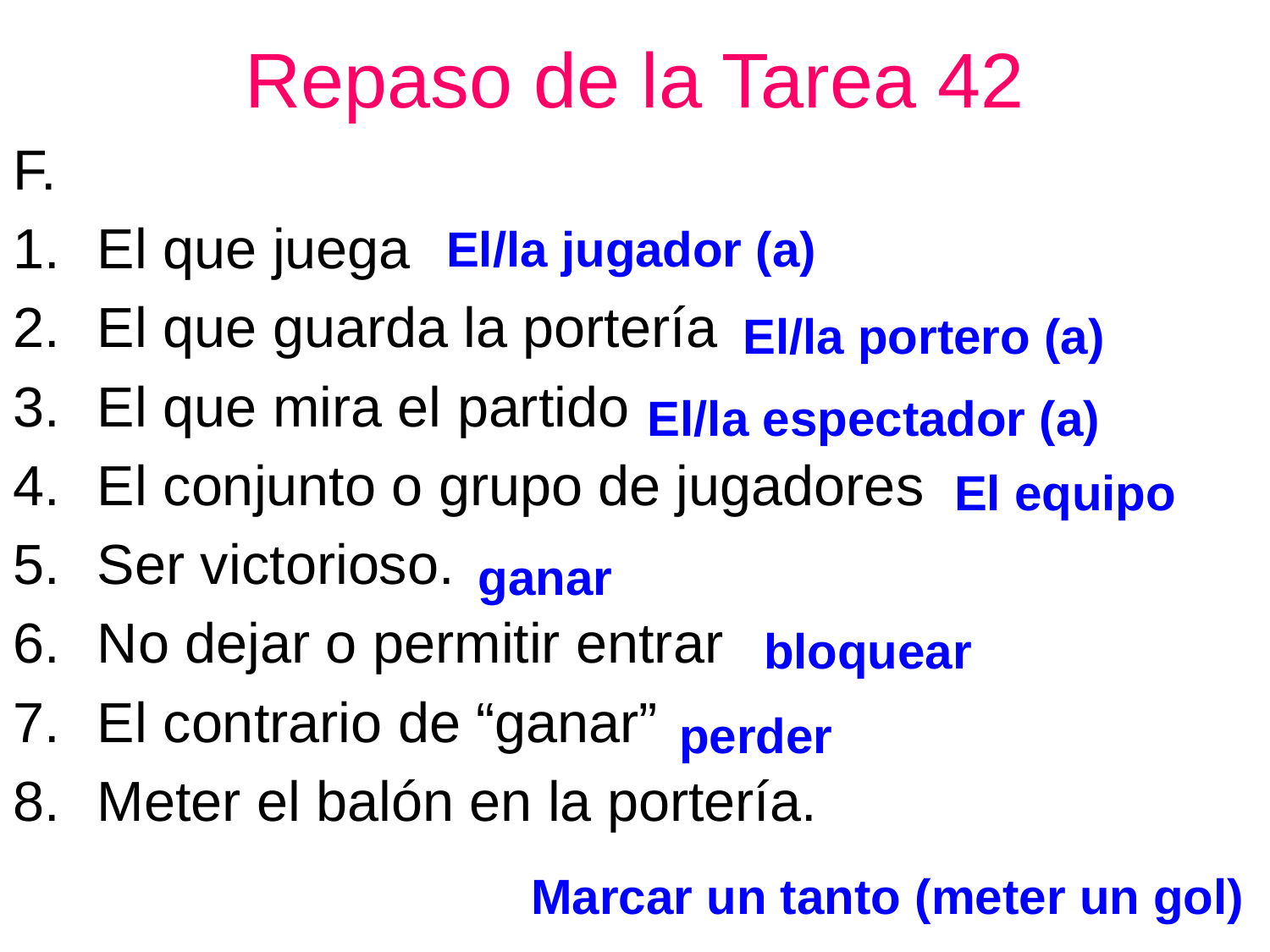

# Repaso de la Tarea 42
F.
El que juega
El que guarda la portería
El que mira el partido
El conjunto o grupo de jugadores
Ser victorioso.
No dejar o permitir entrar
El contrario de “ganar”
Meter el balón en la portería.
El/la jugador (a)
El/la portero (a)
El/la espectador (a)
El equipo
ganar
bloquear
perder
Marcar un tanto (meter un gol)